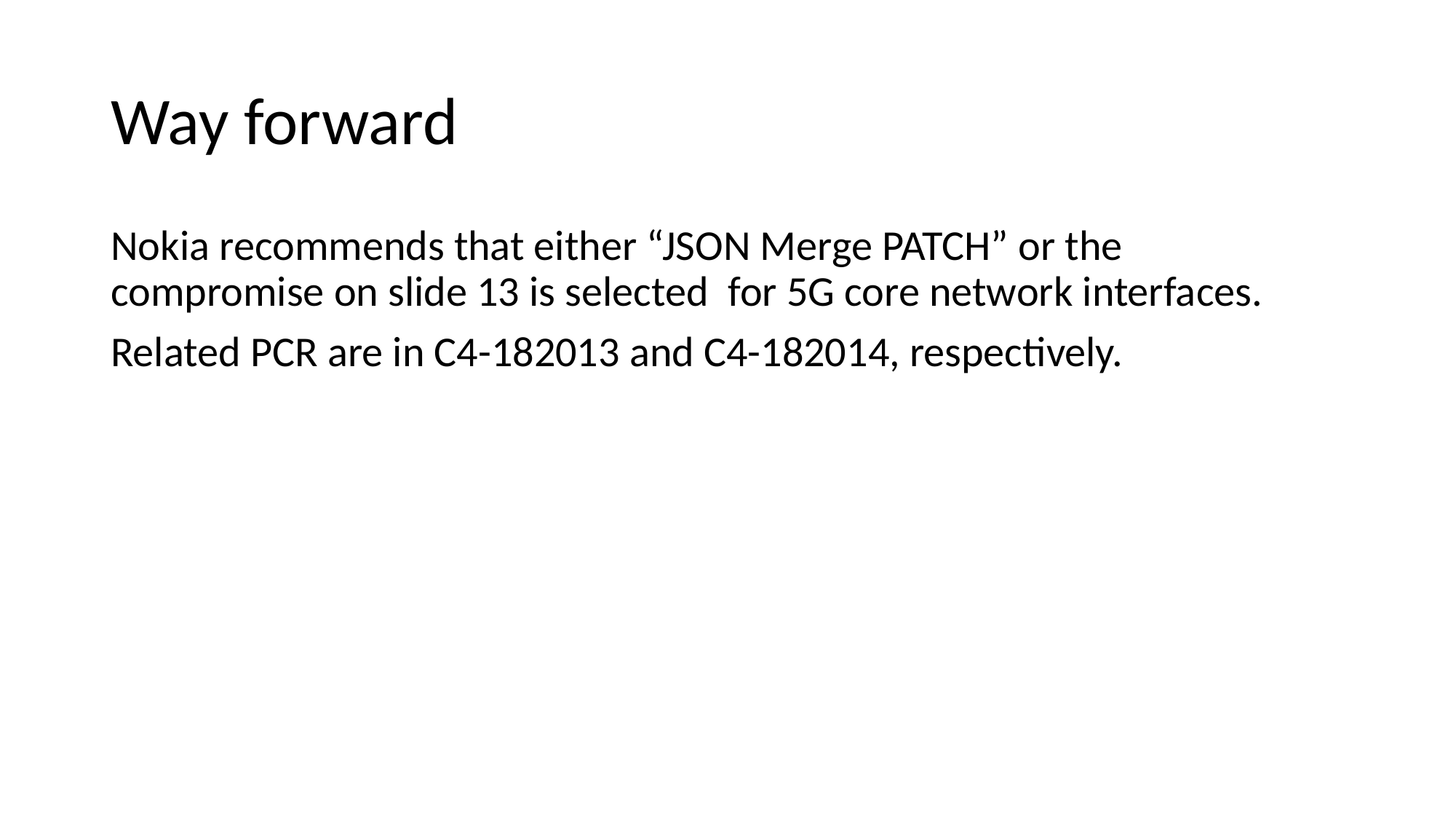

# Way forward
Nokia recommends that either “JSON Merge PATCH” or the compromise on slide 13 is selected  for 5G core network interfaces.
Related PCR are in C4-182013 and C4-182014, respectively.